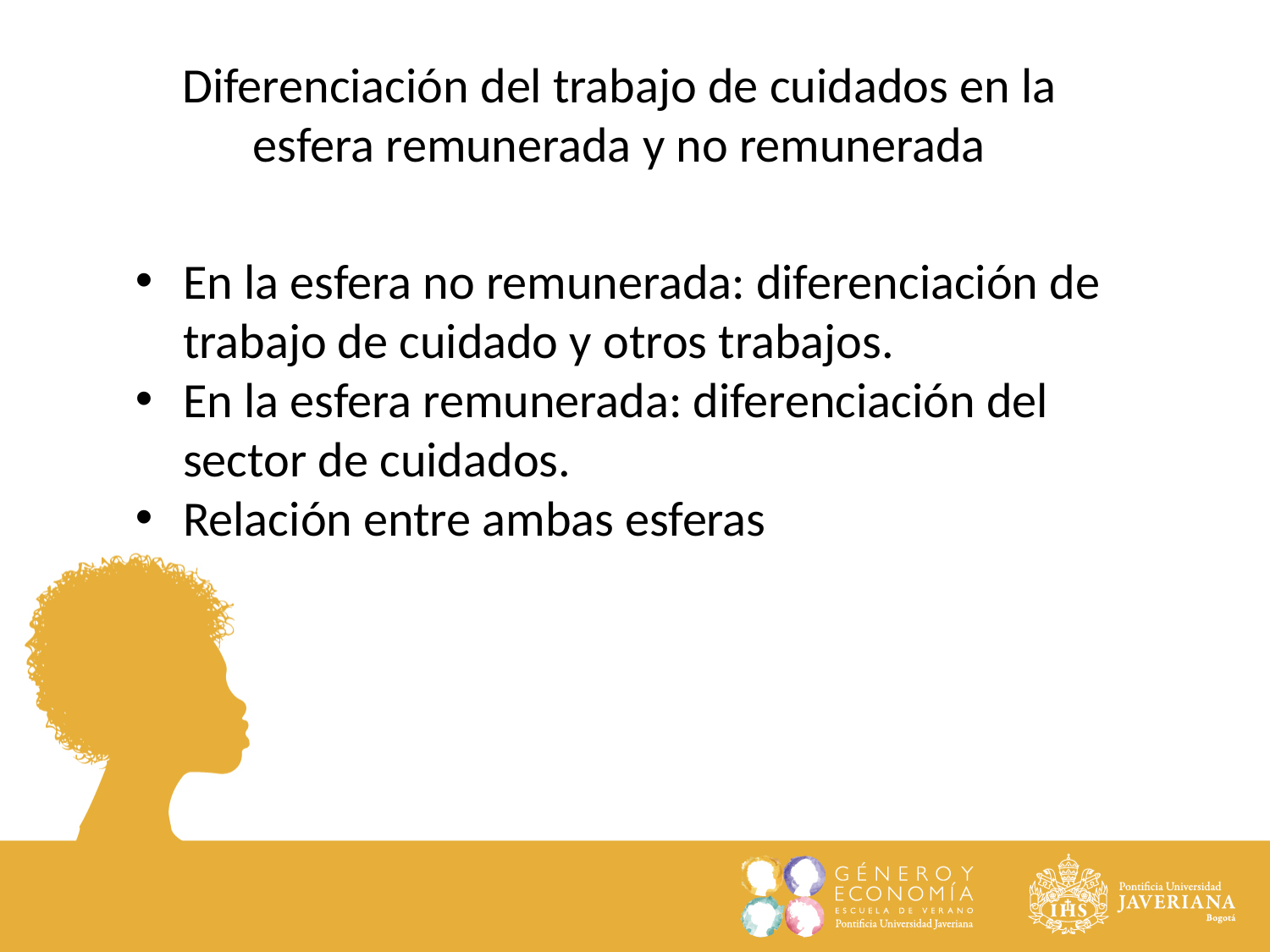

Diferenciación del trabajo de cuidados en la esfera remunerada y no remunerada
En la esfera no remunerada: diferenciación de trabajo de cuidado y otros trabajos.
En la esfera remunerada: diferenciación del sector de cuidados.
Relación entre ambas esferas